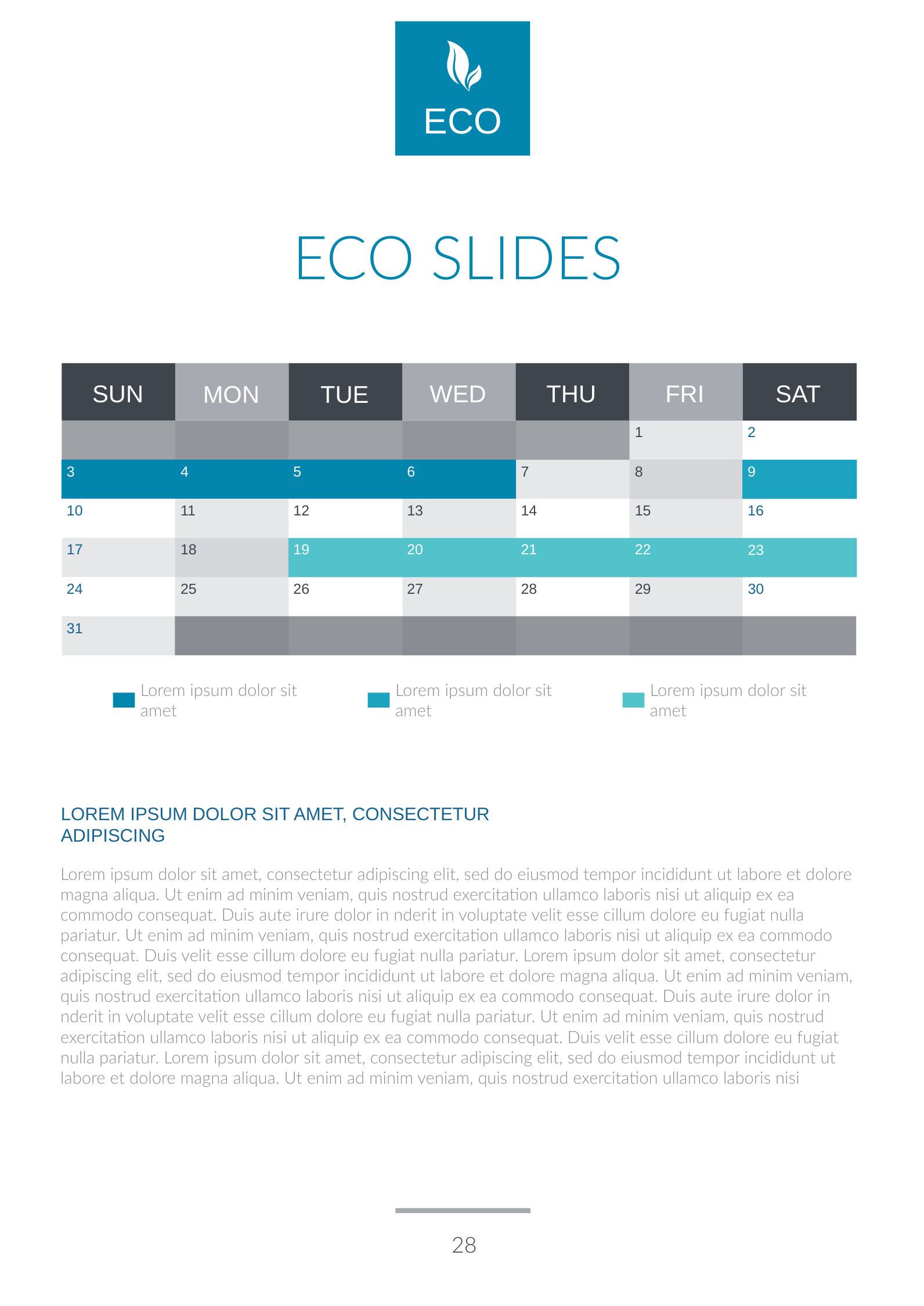

# ECO SLIDES

SUN
MON
TUE
WED
THU
FRI
SAT

1
2

3
4
5
6
7
8
9
10
11
12
13
14
15
16
17
18
19
20
21
22

23

24
25
26
27
28
29
30

31
Lorem ipsum dolor sit amet

Lorem ipsum dolor sit amet

Lorem ipsum dolor sit amet

Lorem ipsum dolor sit amet, consectetur adipiscing
Lorem ipsum dolor sit amet, consectetur adipiscing elit, sed do eiusmod tempor incididunt ut labore et dolore magna aliqua. Ut enim ad minim veniam, quis nostrud exercitation ullamco laboris nisi ut aliquip ex ea commodo consequat. Duis aute irure dolor in nderit in voluptate velit esse cillum dolore eu fugiat nulla pariatur. Ut enim ad minim veniam, quis nostrud exercitation ullamco laboris nisi ut aliquip ex ea commodo consequat. Duis velit esse cillum dolore eu fugiat nulla pariatur. Lorem ipsum dolor sit amet, consectetur adipiscing elit, sed do eiusmod tempor incididunt ut labore et dolore magna aliqua. Ut enim ad minim veniam, quis nostrud exercitation ullamco laboris nisi ut aliquip ex ea commodo consequat. Duis aute irure dolor in nderit in voluptate velit esse cillum dolore eu fugiat nulla pariatur. Ut enim ad minim veniam, quis nostrud exercitation ullamco laboris nisi ut aliquip ex ea commodo consequat. Duis velit esse cillum dolore eu fugiat nulla pariatur. Lorem ipsum dolor sit amet, consectetur adipiscing elit, sed do eiusmod tempor incididunt ut labore et dolore magna aliqua. Ut enim ad minim veniam, quis nostrud exercitation ullamco laboris nisi
28